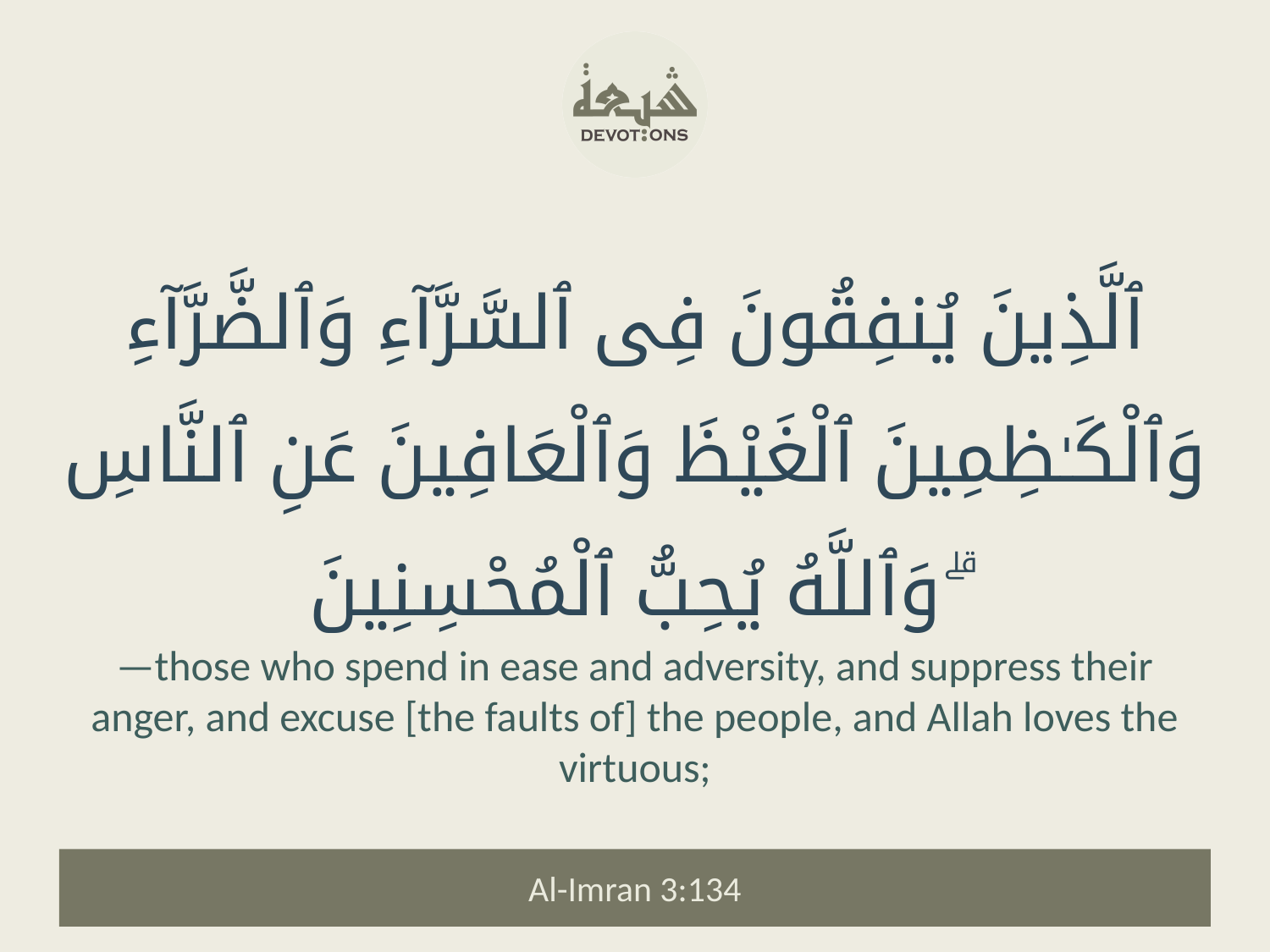

ٱلَّذِينَ يُنفِقُونَ فِى ٱلسَّرَّآءِ وَٱلضَّرَّآءِ وَٱلْكَـٰظِمِينَ ٱلْغَيْظَ وَٱلْعَافِينَ عَنِ ٱلنَّاسِ ۗ وَٱللَّهُ يُحِبُّ ٱلْمُحْسِنِينَ
—those who spend in ease and adversity, and suppress their anger, and excuse [the faults of] the people, and Allah loves the virtuous;
Al-Imran 3:134